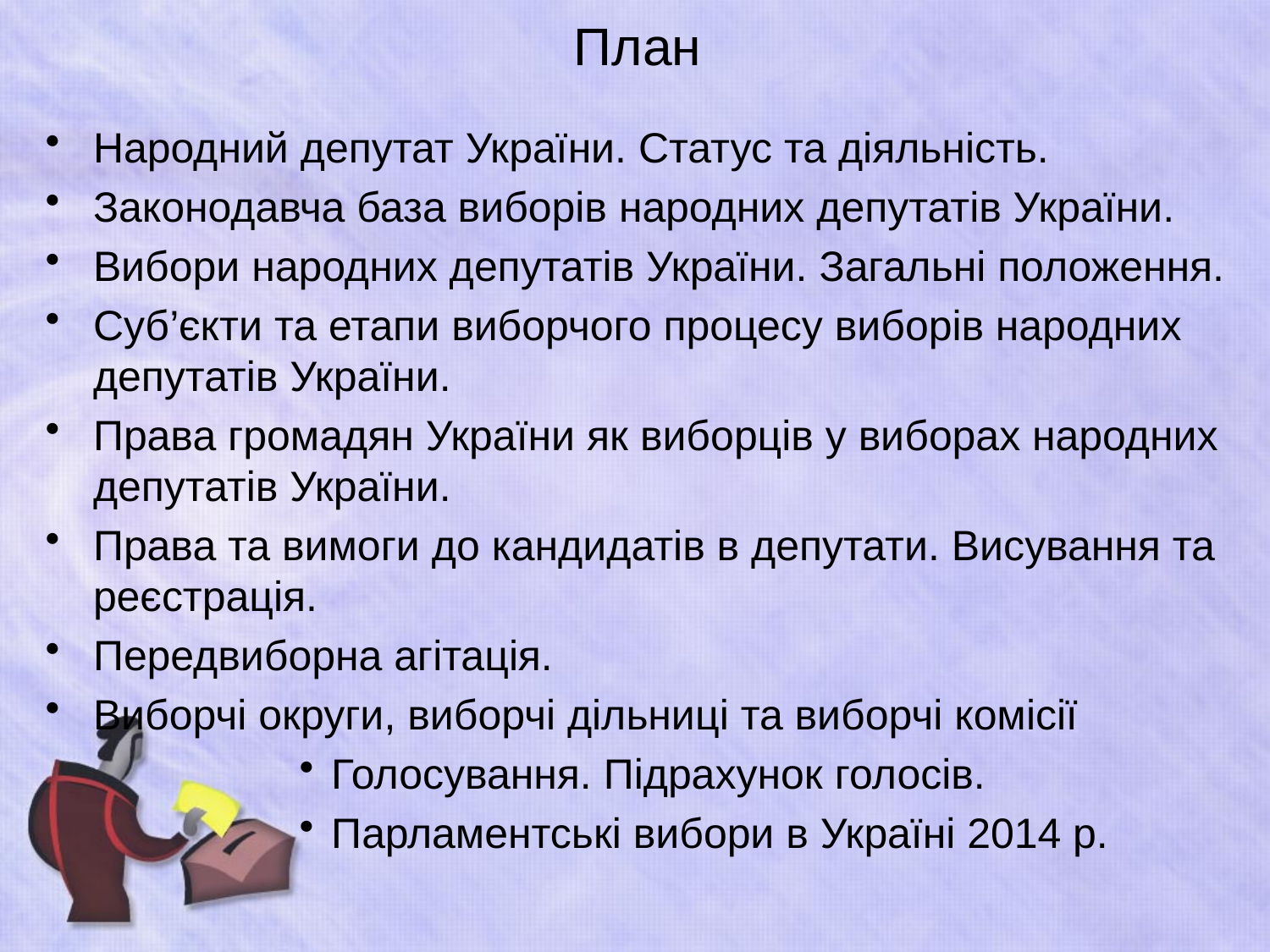

# План
Народний депутат України. Статус та діяльність.
Законодавча база виборів народних депутатів України.
Вибори народних депутатів України. Загальні положення.
Суб’єкти та етапи виборчого процесу виборів народних депутатів України.
Права громадян України як виборців у виборах народних депутатів України.
Права та вимоги до кандидатів в депутати. Висування та реєстрація.
Передвиборна агітація.
Виборчі округи, виборчі дільниці та виборчі комісії
Голосування. Підрахунок голосів.
Парламентські вибори в Україні 2014 р.